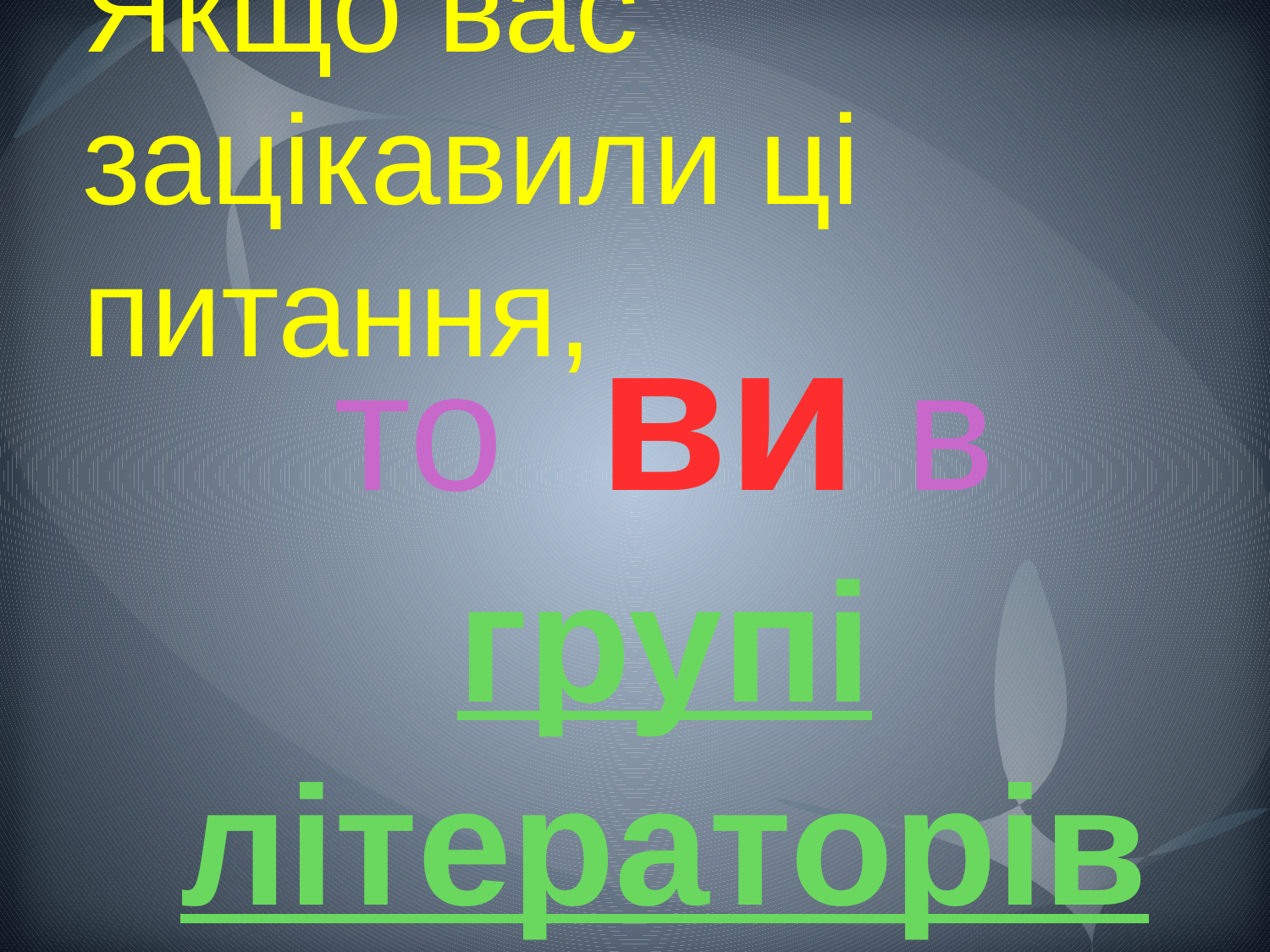

# Якщо вас  зацікавили ці питання,
 то  ви в
групі літераторів